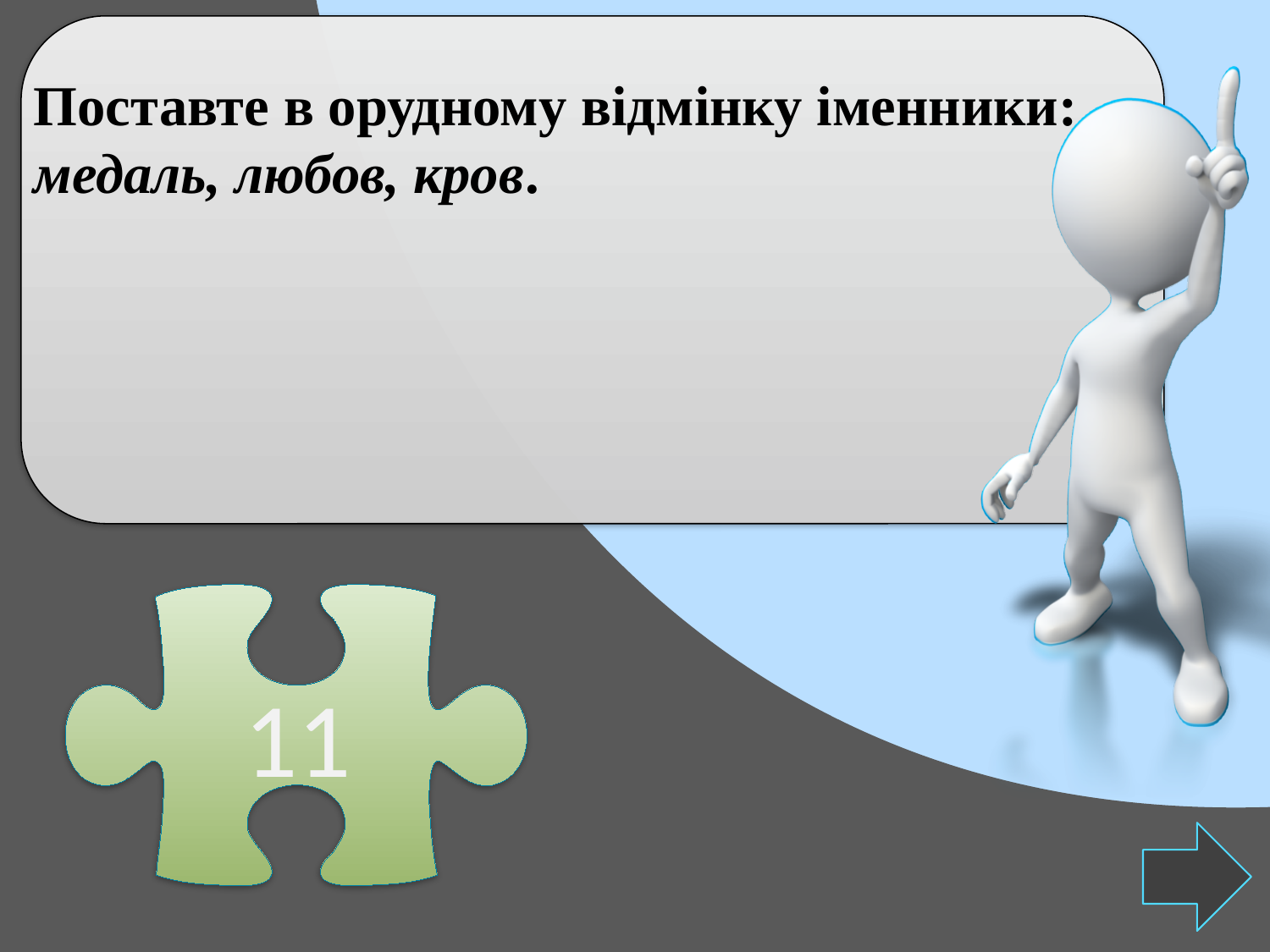

Поставте в орудному відмінку іменники:
медаль, любов, кров.
11